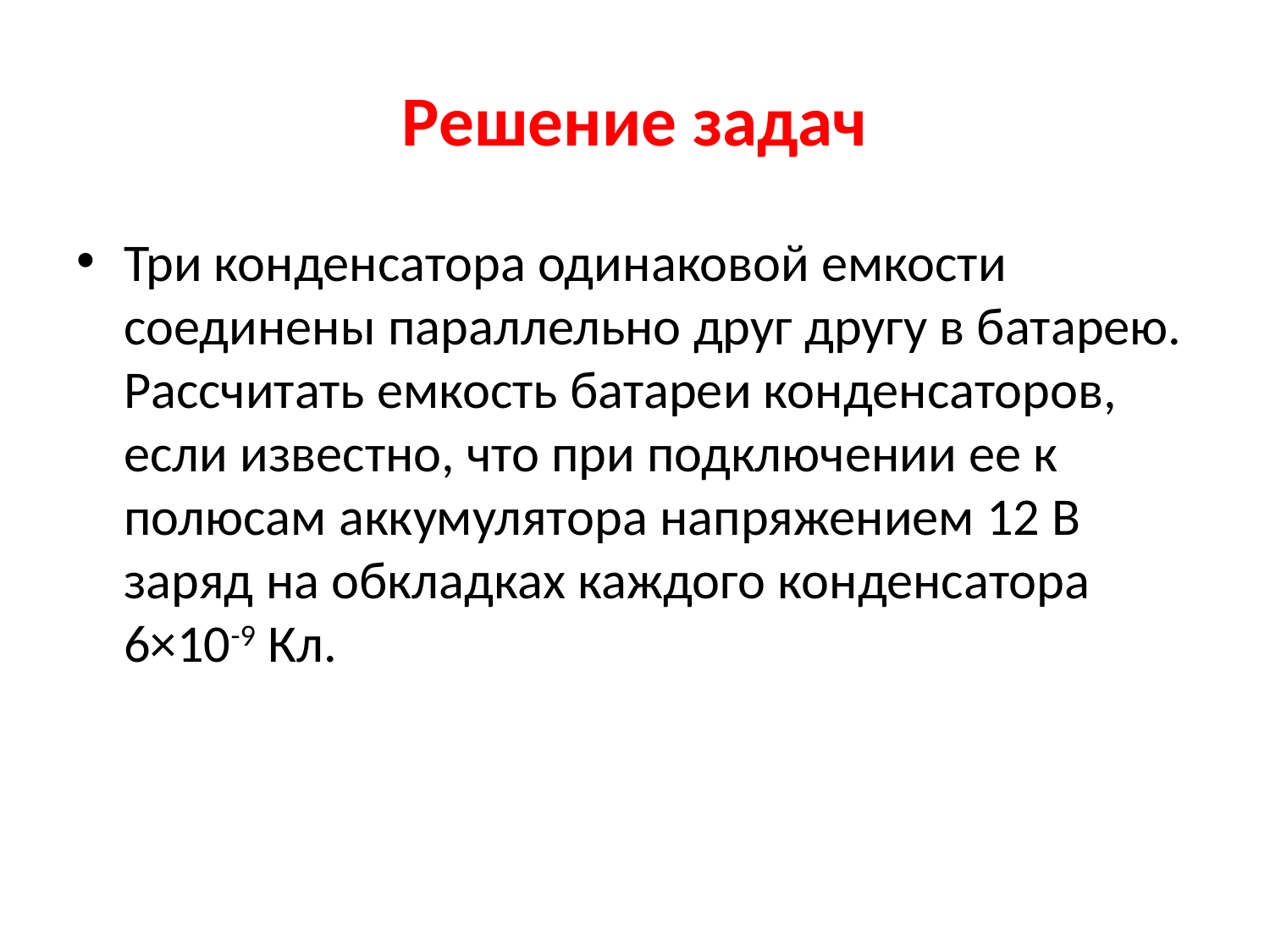

# Решение задач
Три конденсатора одинаковой емкости соединены параллельно друг другу в батарею. Рассчитать емкость батареи конденсаторов, если известно, что при подключении ее к полюсам аккумулятора напряжением 12 В заряд на обкладках каждого конденсатора 6×10-9 Кл.